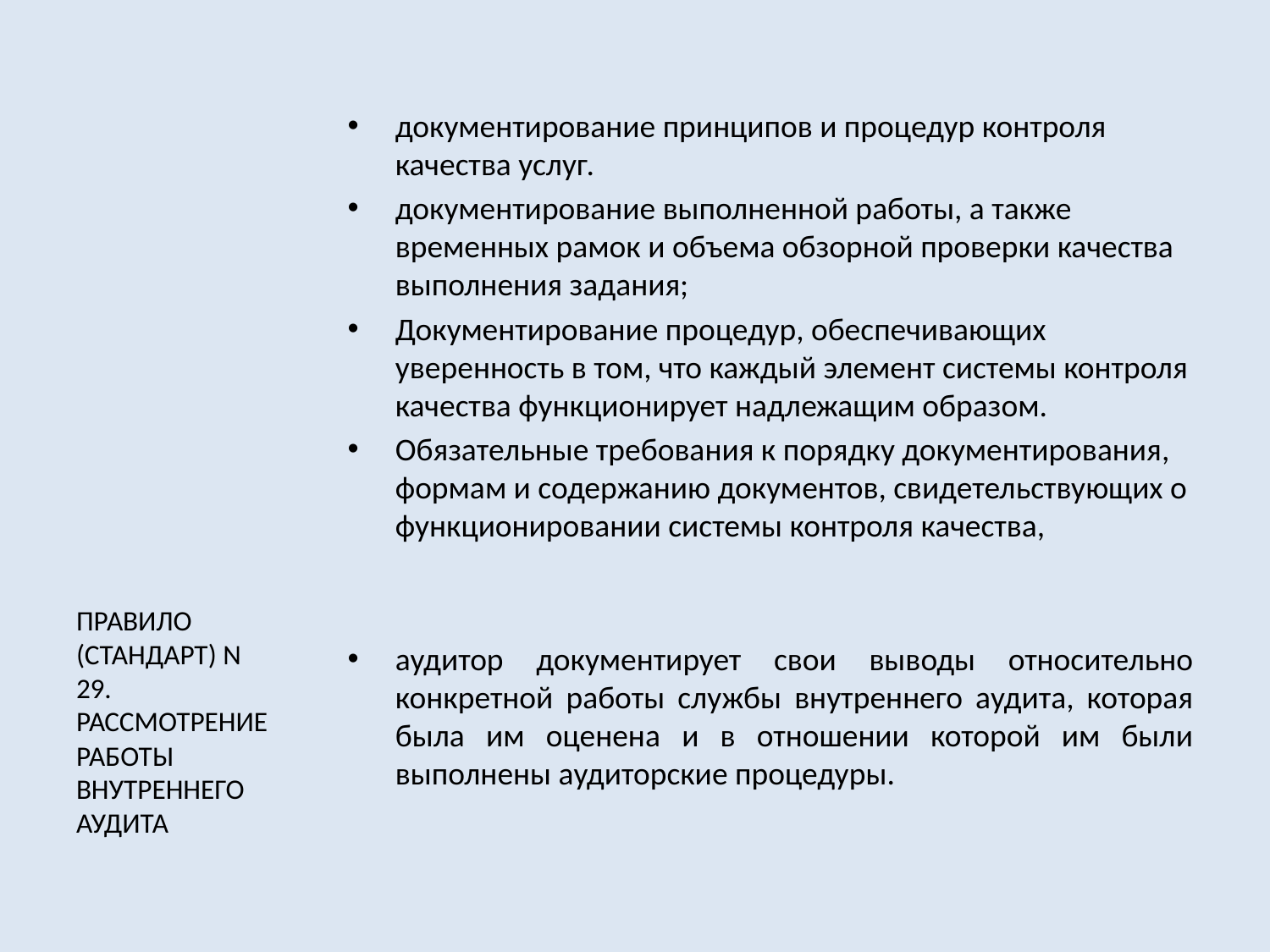

ПРАВИЛО (СТАНДАРТ) N 29. РАССМОТРЕНИЕ РАБОТЫ ВНУТРЕННЕГО АУДИТА

документирование принципов и процедур контроля качества услуг.
документирование выполненной работы, а также временных рамок и объема обзорной проверки качества выполнения задания;
Документирование процедур, обеспечивающих уверенность в том, что каждый элемент системы контроля качества функционирует надлежащим образом.
Обязательные требования к порядку документирования, формам и содержанию документов, свидетельствующих о функционировании системы контроля качества,

аудитор документирует свои выводы относительно конкретной работы службы внутреннего аудита, которая была им оценена и в отношении которой им были выполнены аудиторские процедуры.